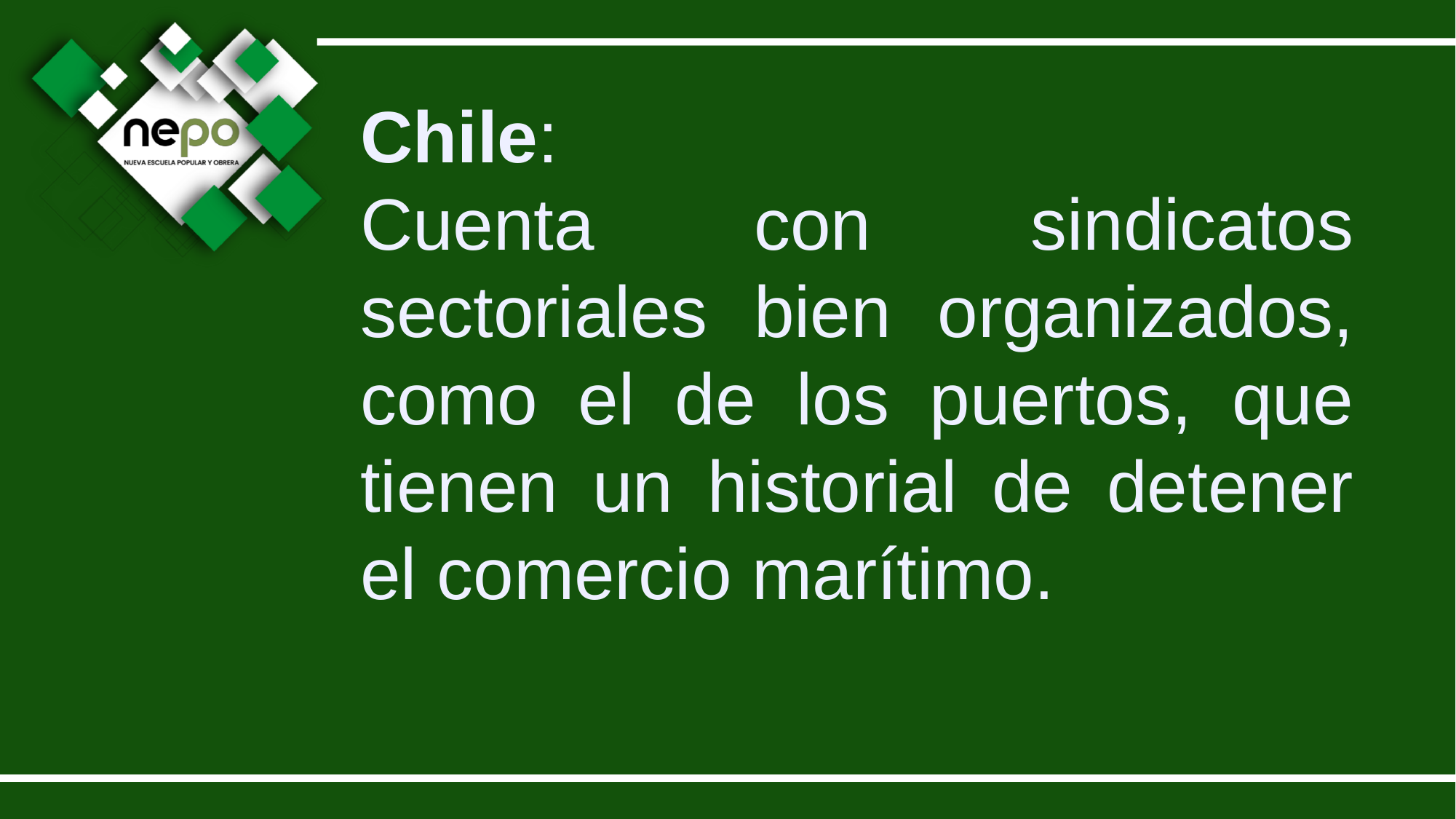

Chile:
Cuenta con sindicatos sectoriales bien organizados, como el de los puertos, que tienen un historial de detener el comercio marítimo.